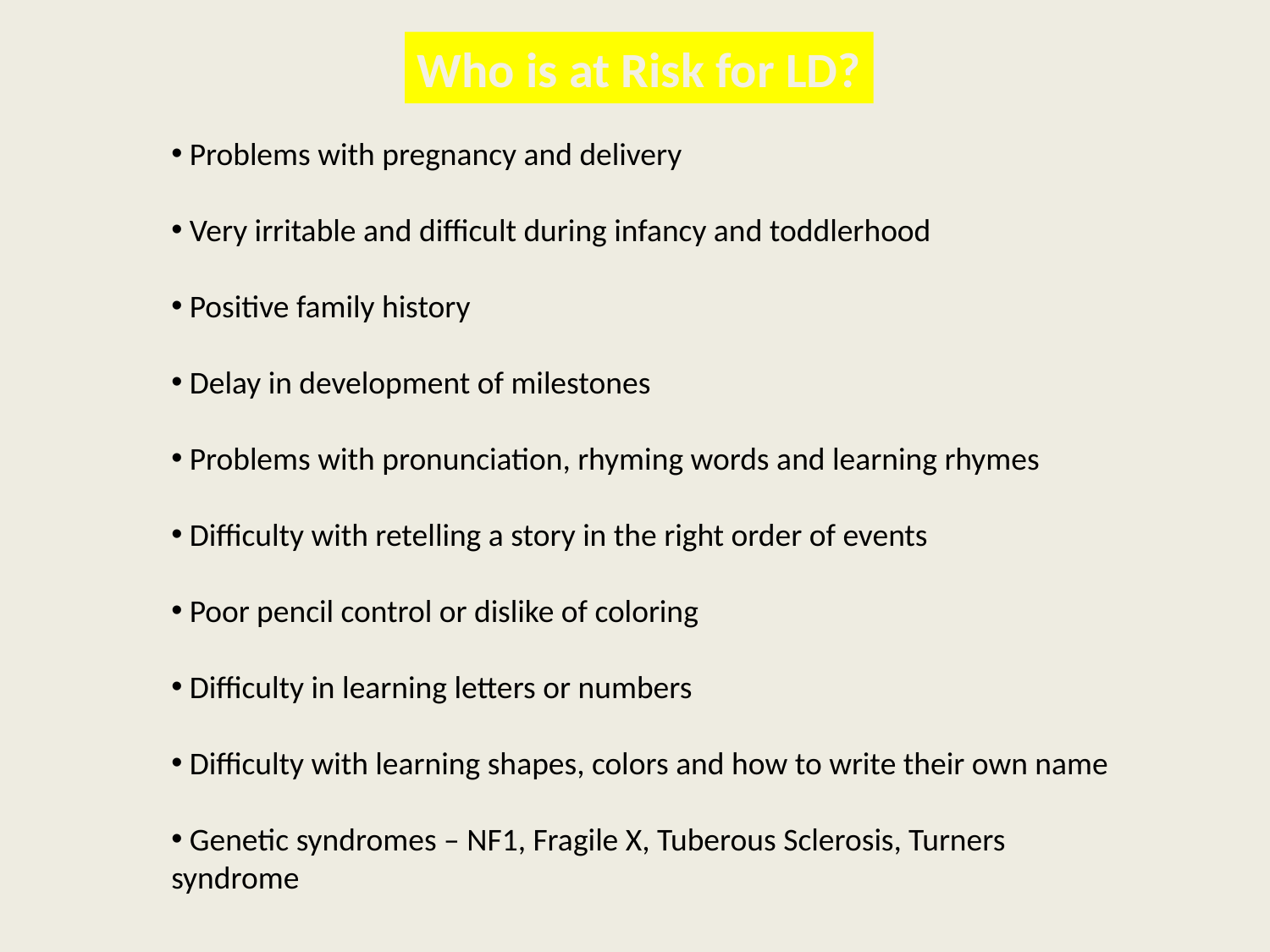

Who is at Risk for LD?
 Problems with pregnancy and delivery

 Very irritable and difficult during infancy and toddlerhood

 Positive family history

 Delay in development of milestones

 Problems with pronunciation, rhyming words and learning rhymes

 Difficulty with retelling a story in the right order of events

 Poor pencil control or dislike of coloring

 Difficulty in learning letters or numbers

 Difficulty with learning shapes, colors and how to write their own name

 Genetic syndromes – NF1, Fragile X, Tuberous Sclerosis, Turners syndrome